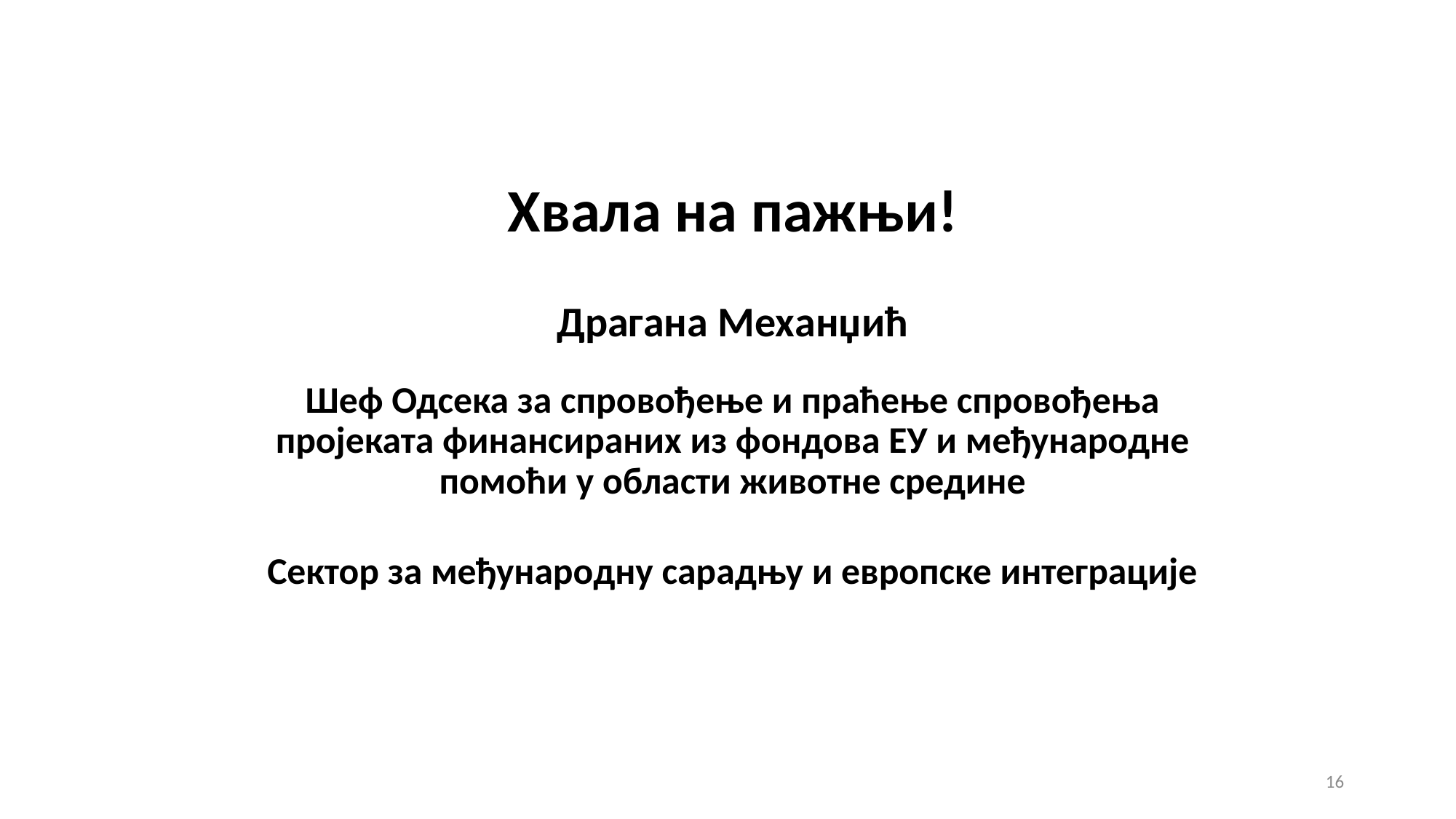

Хвала на пажњи!

Драгана Механџић

Шеф Одсека за спровођење и праћење спровођења пројеката финансираних из фондова ЕУ и међународне помоћи у области животне средине
Сектор за међународну сарадњу и европске интеграције
16